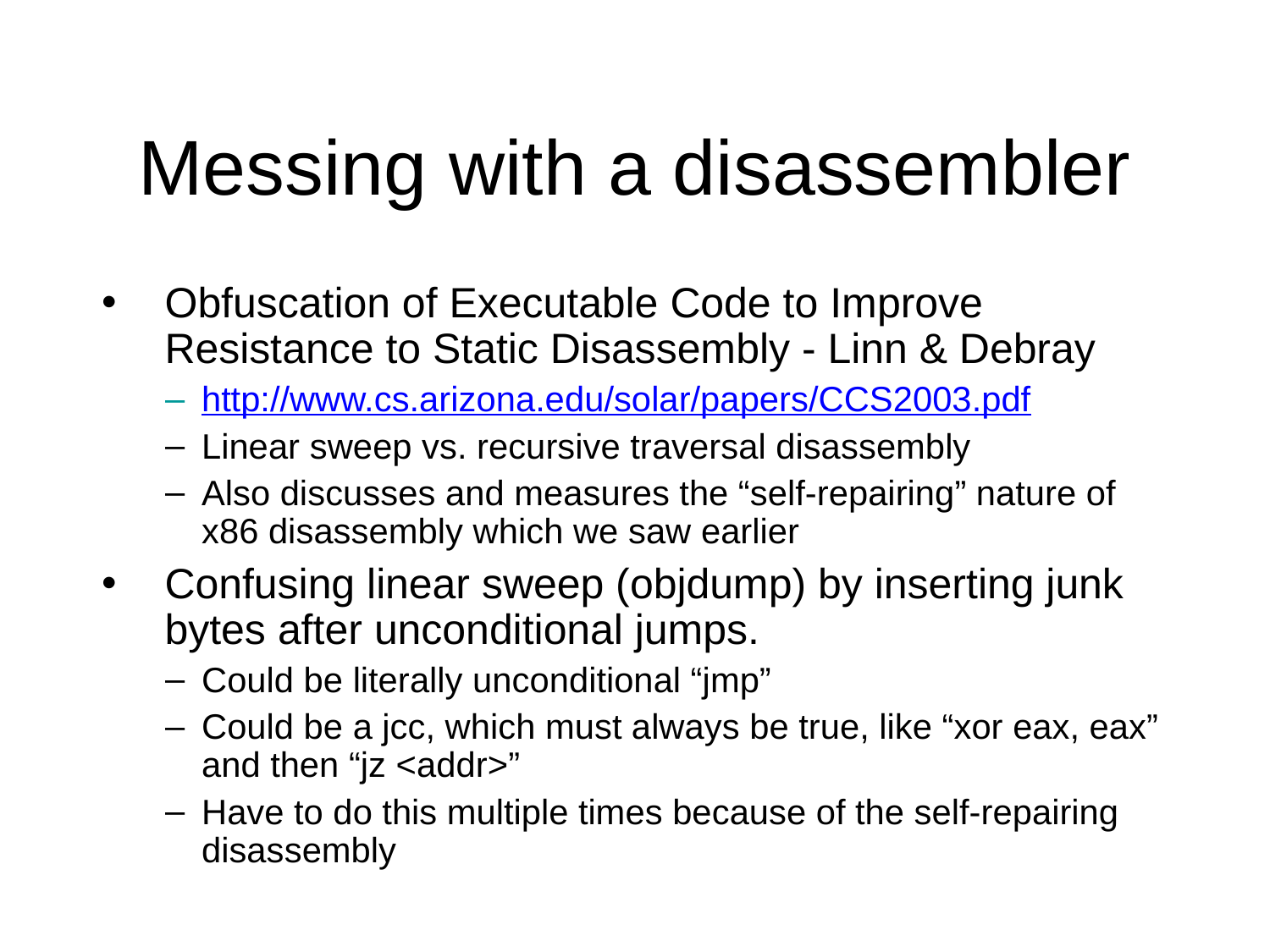

Messing with a disassembler
Obfuscation of Executable Code to Improve Resistance to Static Disassembly - Linn & Debray
http://www.cs.arizona.edu/solar/papers/CCS2003.pdf
Linear sweep vs. recursive traversal disassembly
Also discusses and measures the “self-repairing” nature of x86 disassembly which we saw earlier
Confusing linear sweep (objdump) by inserting junk bytes after unconditional jumps.
Could be literally unconditional “jmp”
Could be a jcc, which must always be true, like “xor eax, eax” and then “jz <addr>”
Have to do this multiple times because of the self-repairing disassembly